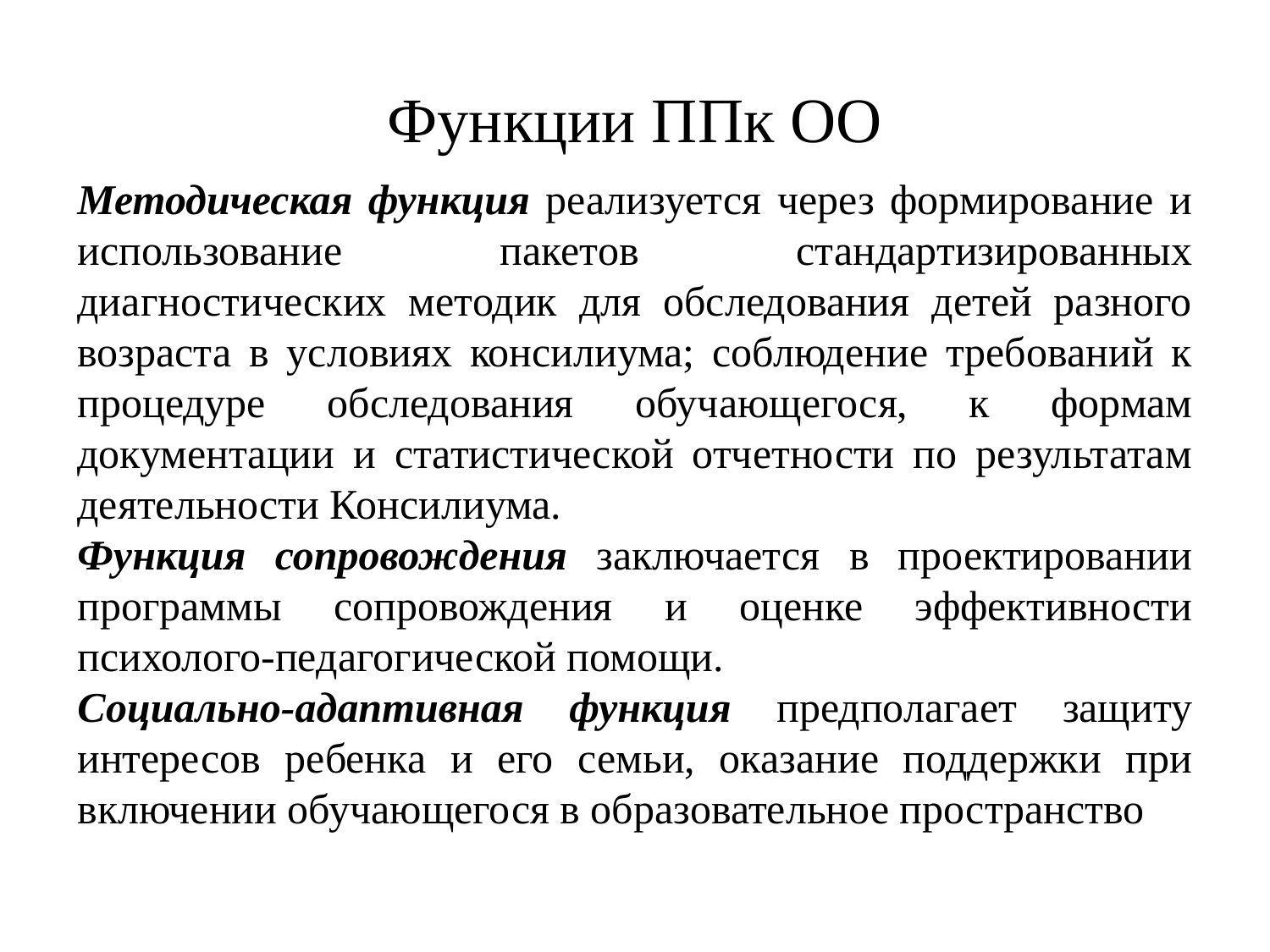

# Функции ППк ОО

Методическая функция реализуется через формирование и использование пакетов стандартизированных диагностических методик для обследования детей разного возраста в условиях консилиума; соблюдение требований к процедуре обследования обучающегося, к формам документации и статистической отчетности по результатам деятельности Консилиума.
Функция сопровождения заключается в проектировании программы сопровождения и оценке эффективности психолого-педагогической помощи.
Социально-адаптивная функция предполагает защиту интересов ребенка и его семьи, оказание поддержки при включении обучающегося в образовательное пространство